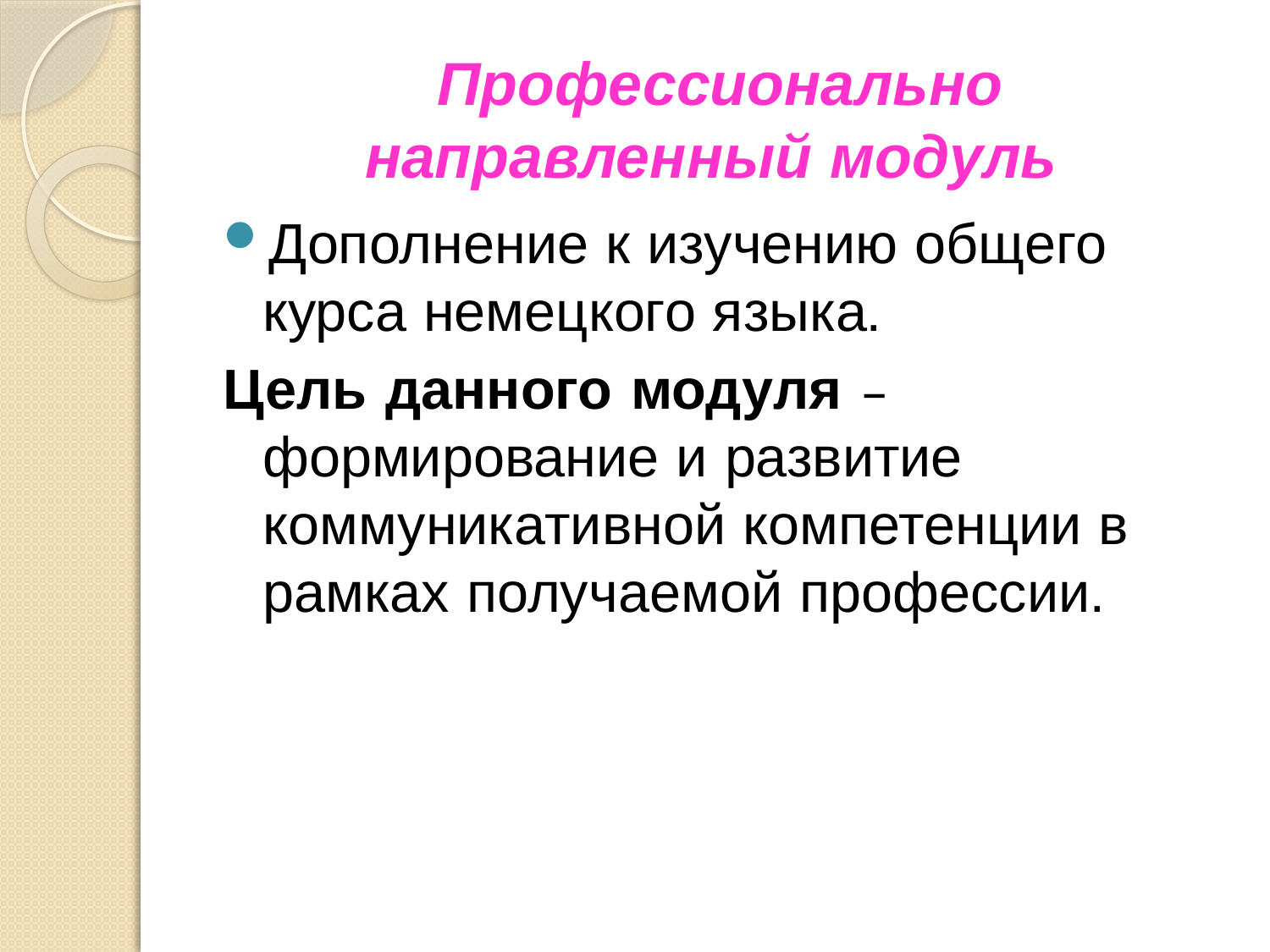

# Профессионально направленный модуль
Дополнение к изучению общего курса немецкого языка.
Цель данного модуля – формирование и развитие коммуникативной компетенции в рамках получаемой профессии.